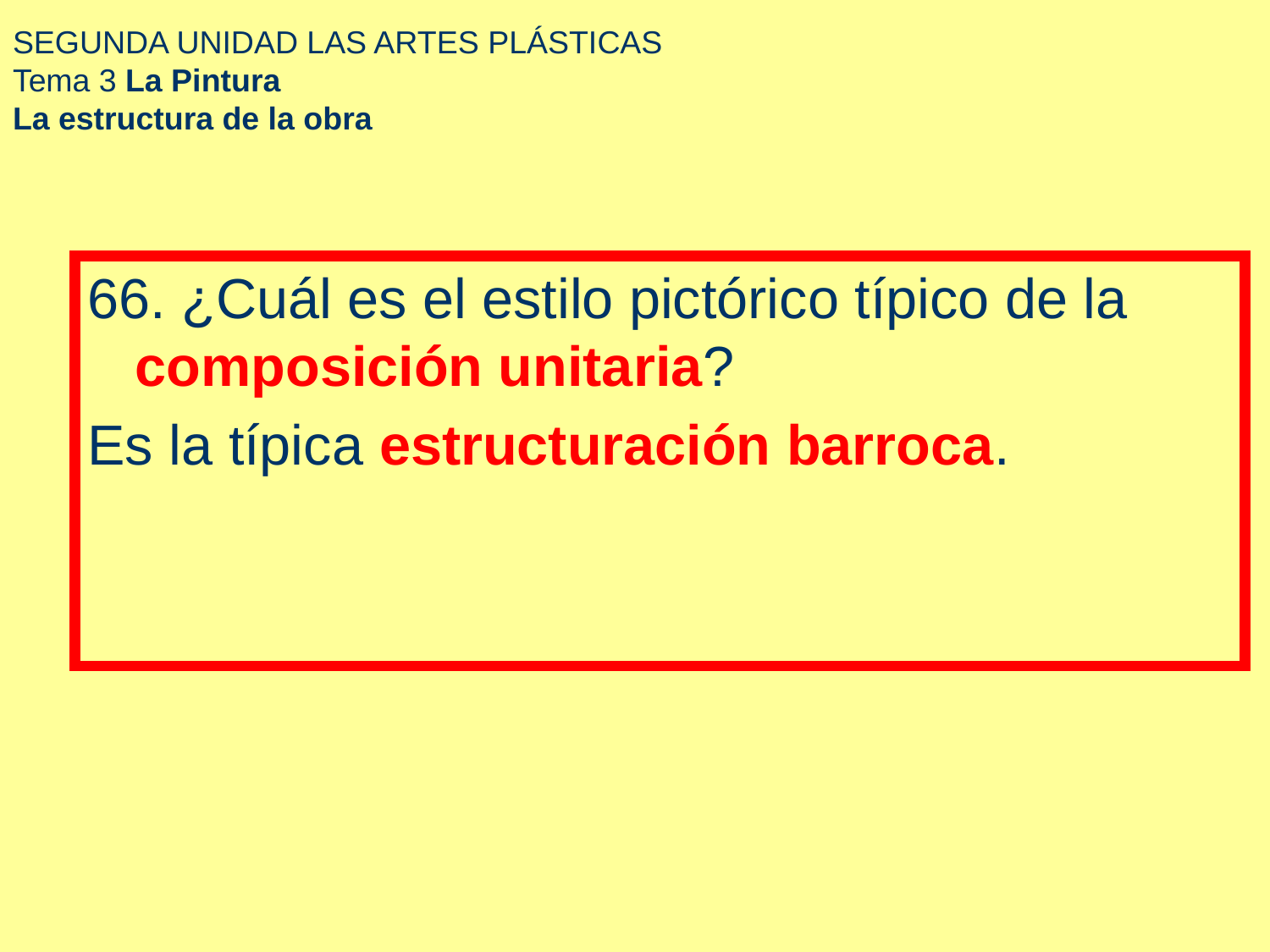

# SEGUNDA UNIDAD LAS ARTES PLÁSTICAS Tema 3 La Pintura La estructura de la obra
66. ¿Cuál es el estilo pictórico típico de la composición unitaria?
Es la típica estructuración barroca.